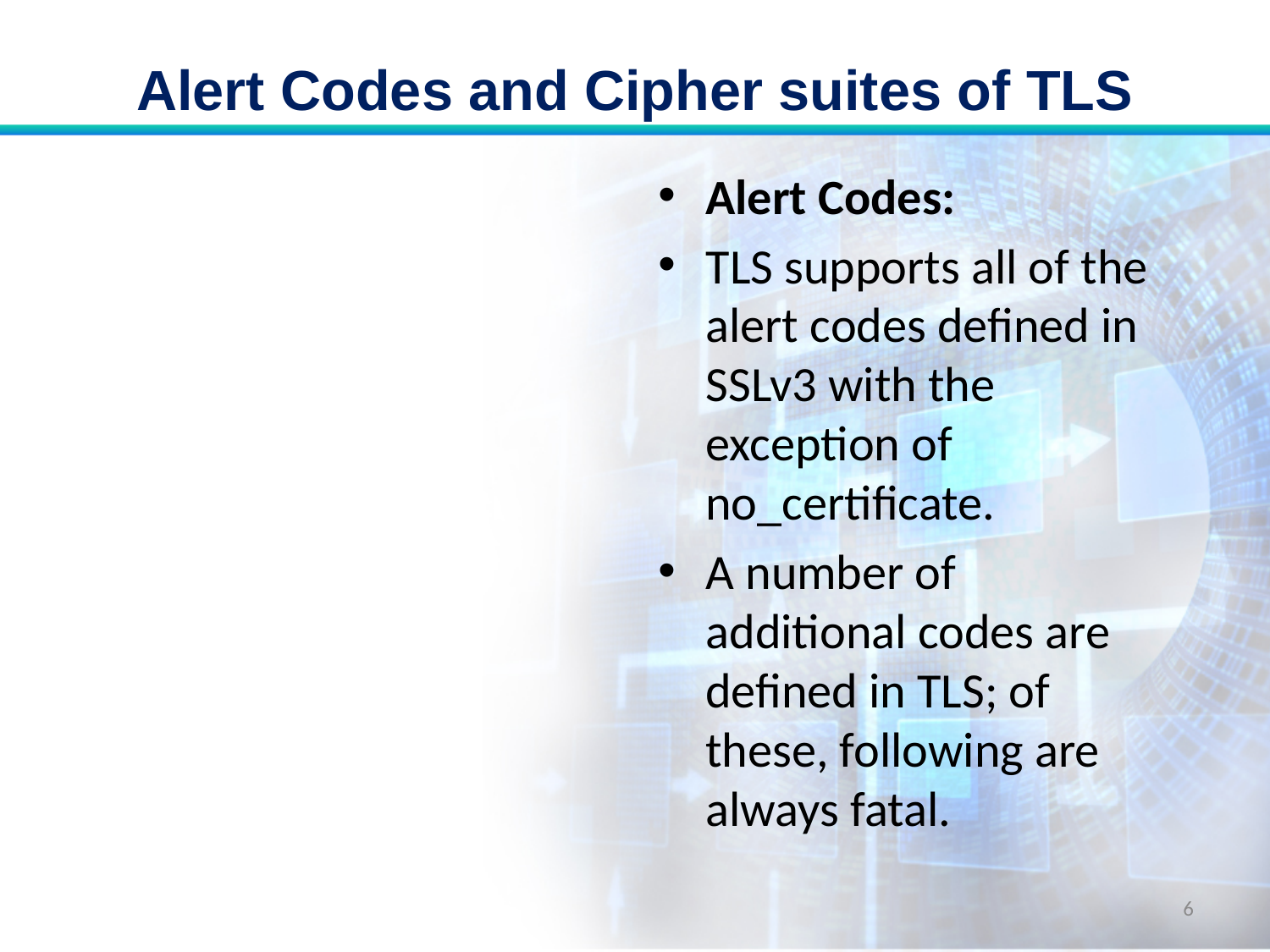

# Alert Codes and Cipher suites of TLS
Alert Codes:
TLS supports all of the alert codes defined in SSLv3 with the exception of no_certificate.
A number of additional codes are defined in TLS; of these, following are always fatal.
6